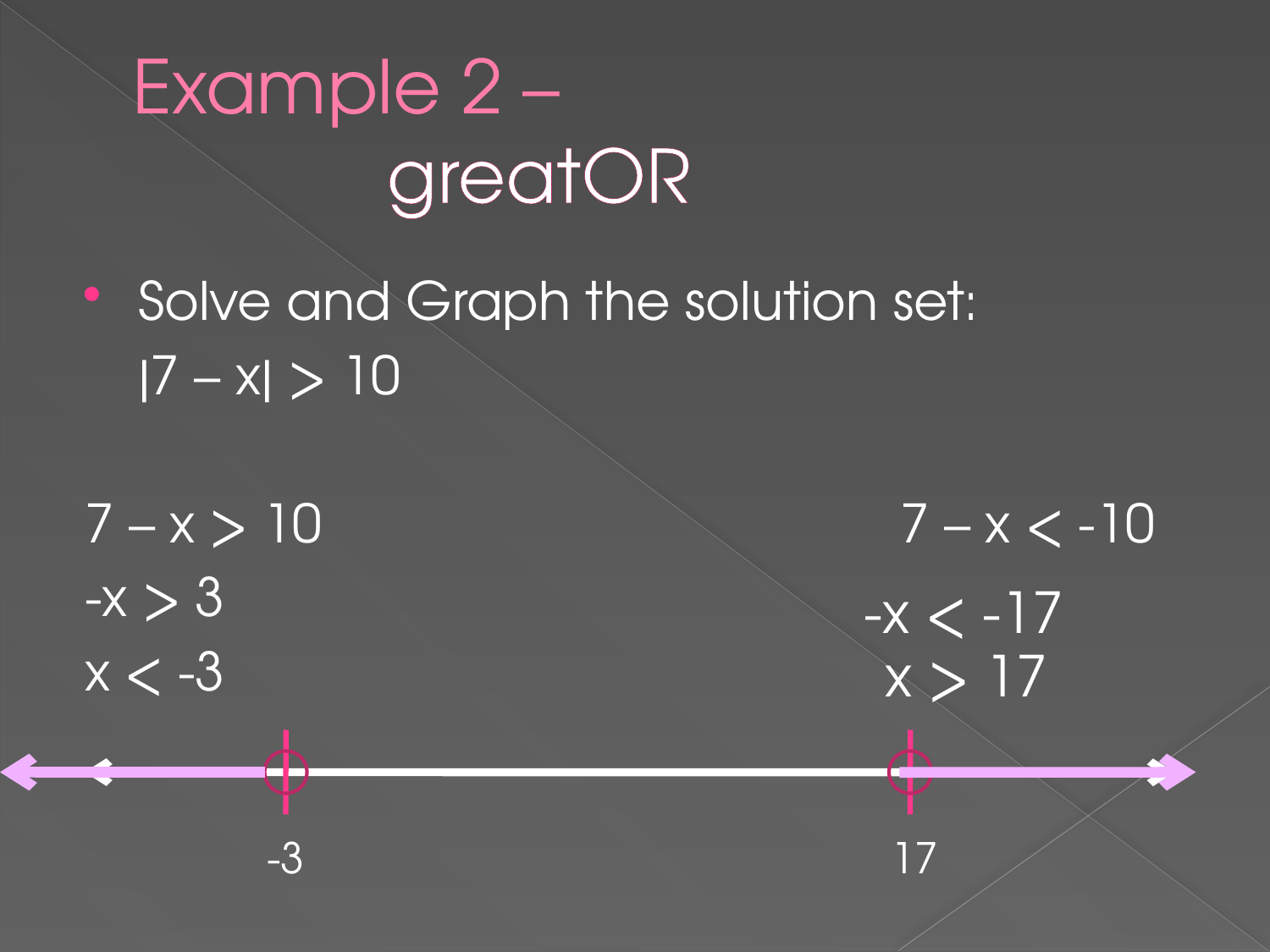

# Example 2 – greatOR
Solve and Graph the solution set:
	|7 – x| > 10

7 – x > 10					7 – x < -10
-x > 3
x < -3
 -x < -17
 x > 17

-3
17